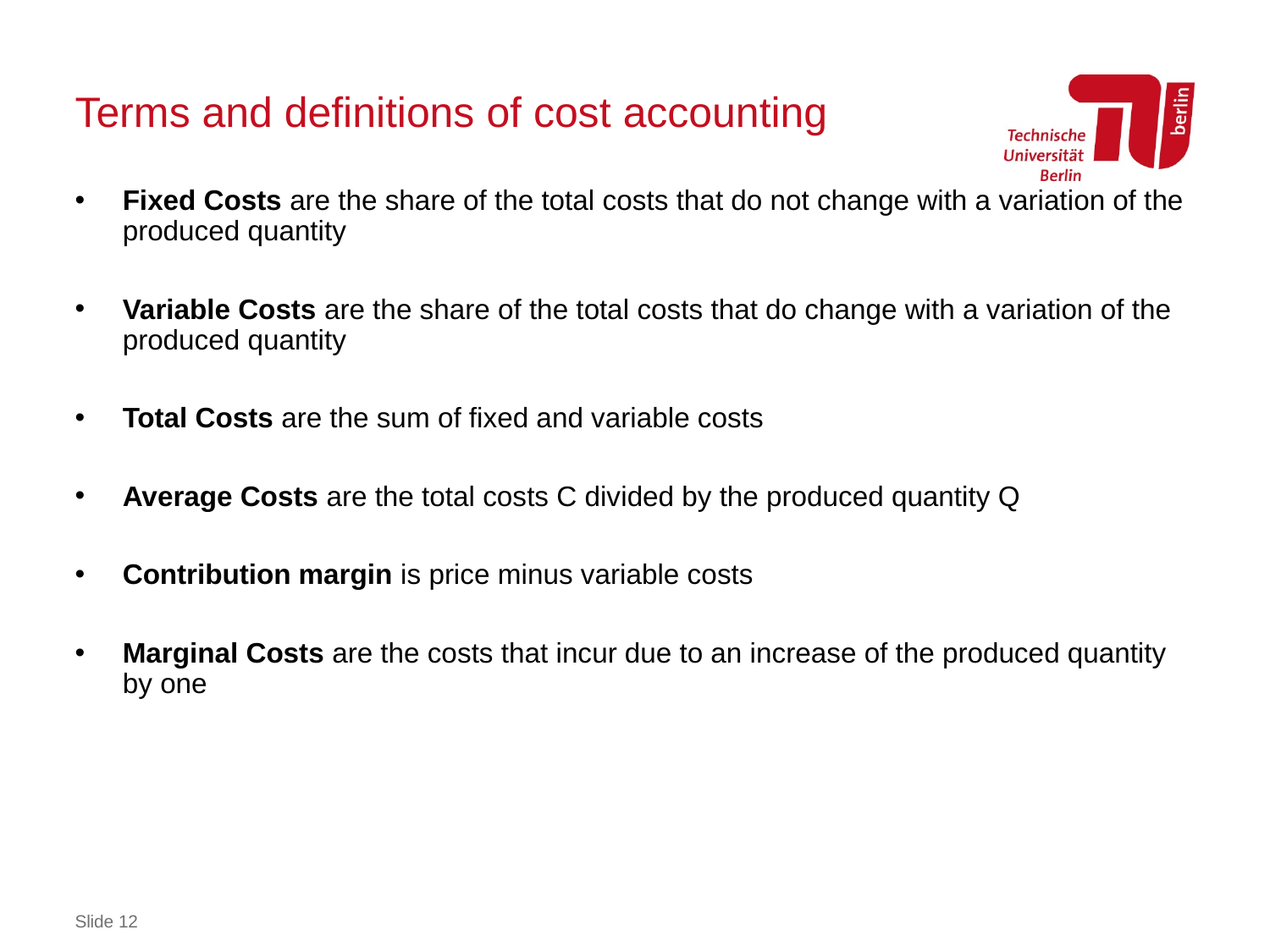

# Terms and definitions of cost accounting
Fixed Costs are the share of the total costs that do not change with a variation of the produced quantity

Variable Costs are the share of the total costs that do change with a variation of the produced quantity

Total Costs are the sum of fixed and variable costs

Average Costs are the total costs C divided by the produced quantity Q

Contribution margin is price minus variable costs

Marginal Costs are the costs that incur due to an increase of the produced quantity by one

Slide 12